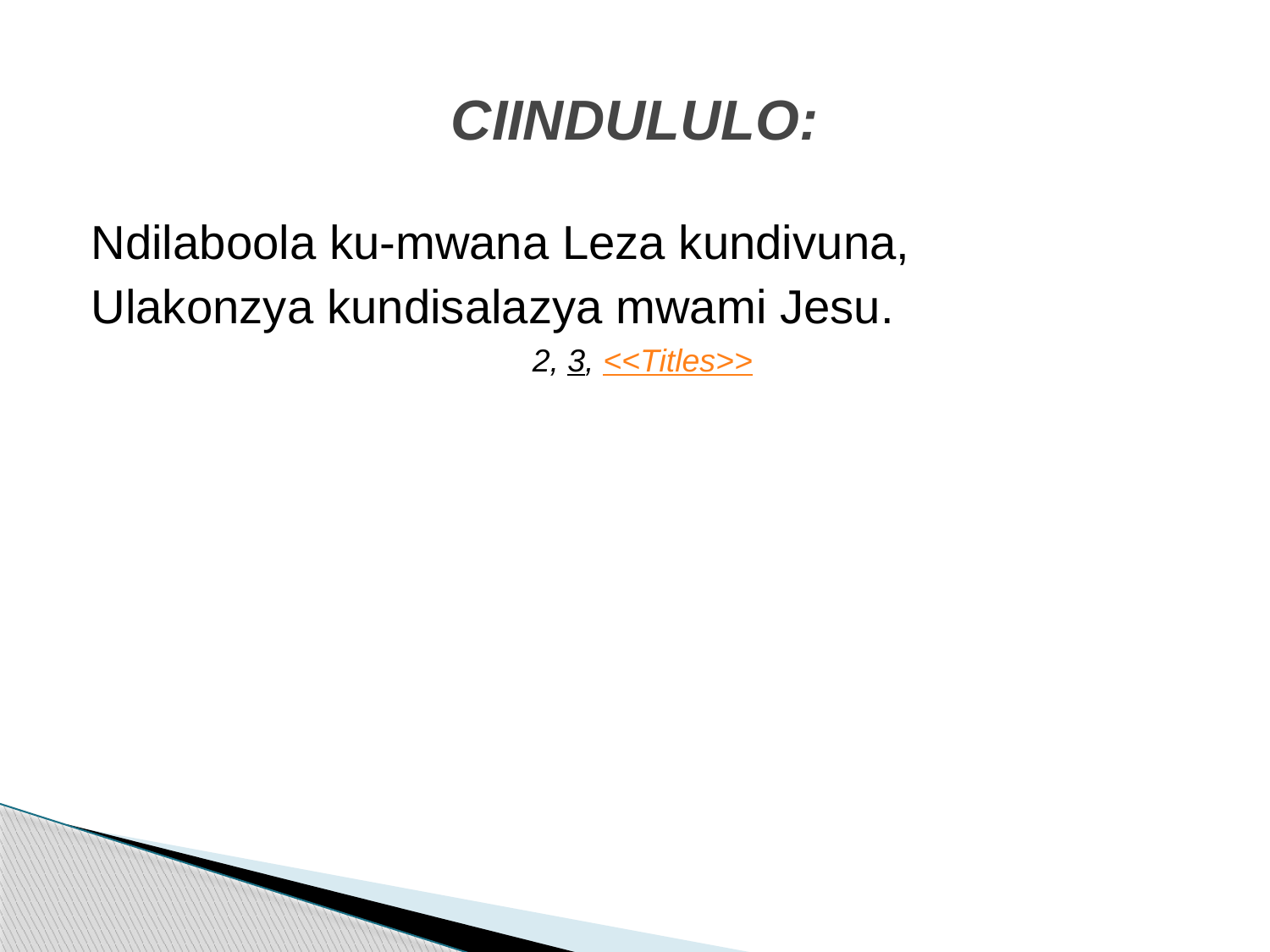

# CIINDULULO:
Ndilaboola ku-mwana Leza kundivuna,
Ulakonzya kundisalazya mwami Jesu.
2, 3, <<Titles>>